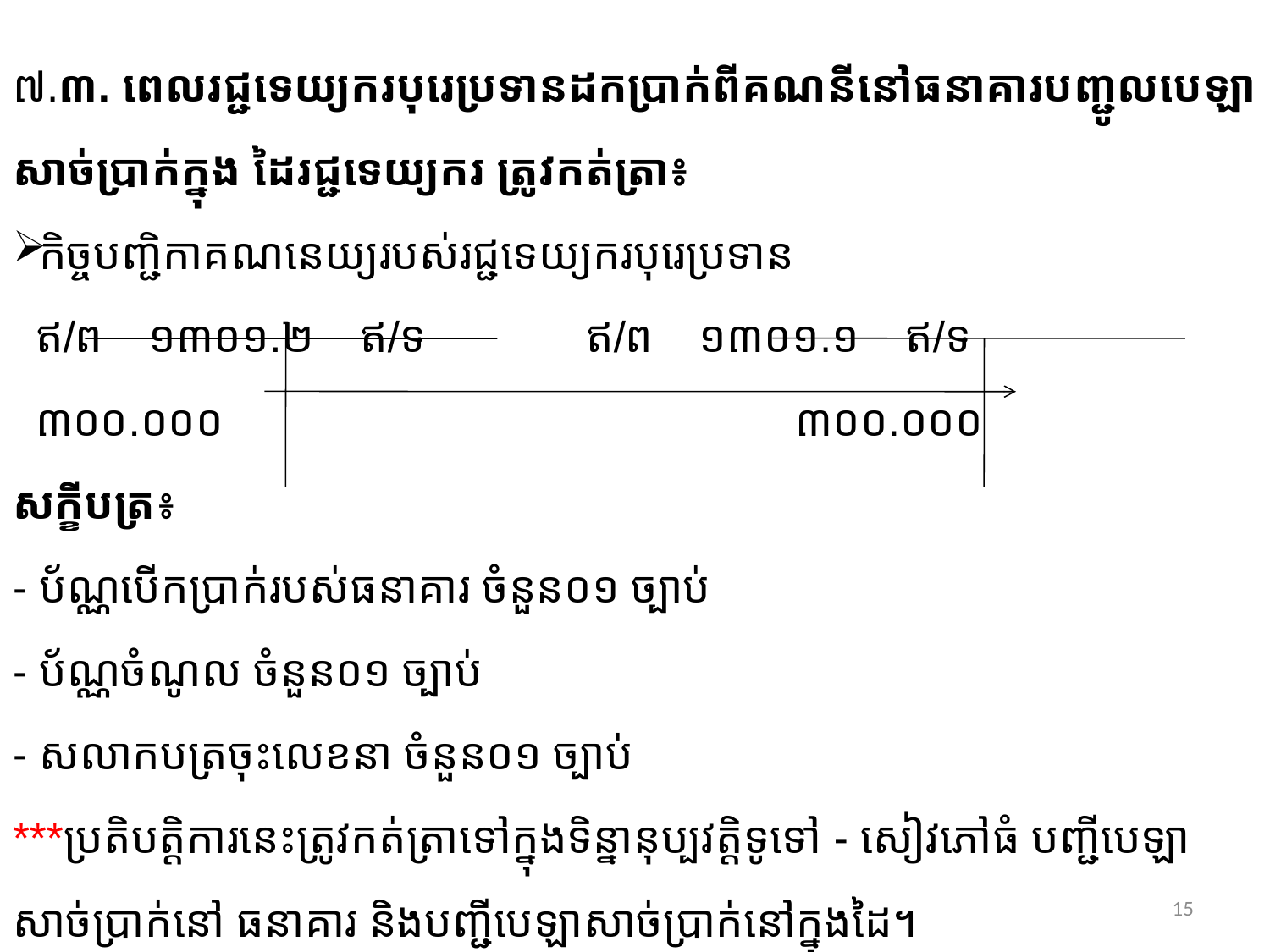

#
៧.៣. ពេលរជ្ជទេយ្យករបុរេប្រទានដកប្រាក់ពីគណនីនៅធនាគារបញ្ជូលបេឡាសាច់ប្រាក់ក្នុង ដៃរជ្ជទេយ្យករ ត្រូវកត់ត្រា៖
កិច្ចបញ្ជិកាគណនេយ្យរបស់រជ្ជទេយ្យករបុរេប្រទាន
  ឥ/ព    ១៣០១.២    ឥ/ទ              ឥ/ព    ១៣០១.១    ឥ/ទ
  ៣០០.០០០                                                  ៣០០.០០០
សក្ខីបត្រ៖
- ប័ណ្ណបើកប្រាក់របស់ធនាគារ ចំនួន០១ ច្បាប់
- ប័ណ្ណចំណូល ចំនួន០១ ច្បាប់
- សលាកបត្រចុះលេខនា ចំនួន០១ ច្បាប់
***ប្រតិបត្តិការនេះត្រូវកត់ត្រាទៅក្នុងទិន្នានុប្បវត្តិទូទៅ - សៀវភៅធំ បញ្ជីបេឡាសាច់ប្រាក់នៅ ធនាគារ និងបញ្ជីបេឡាសាច់ប្រាក់នៅក្នុងដៃ។

15